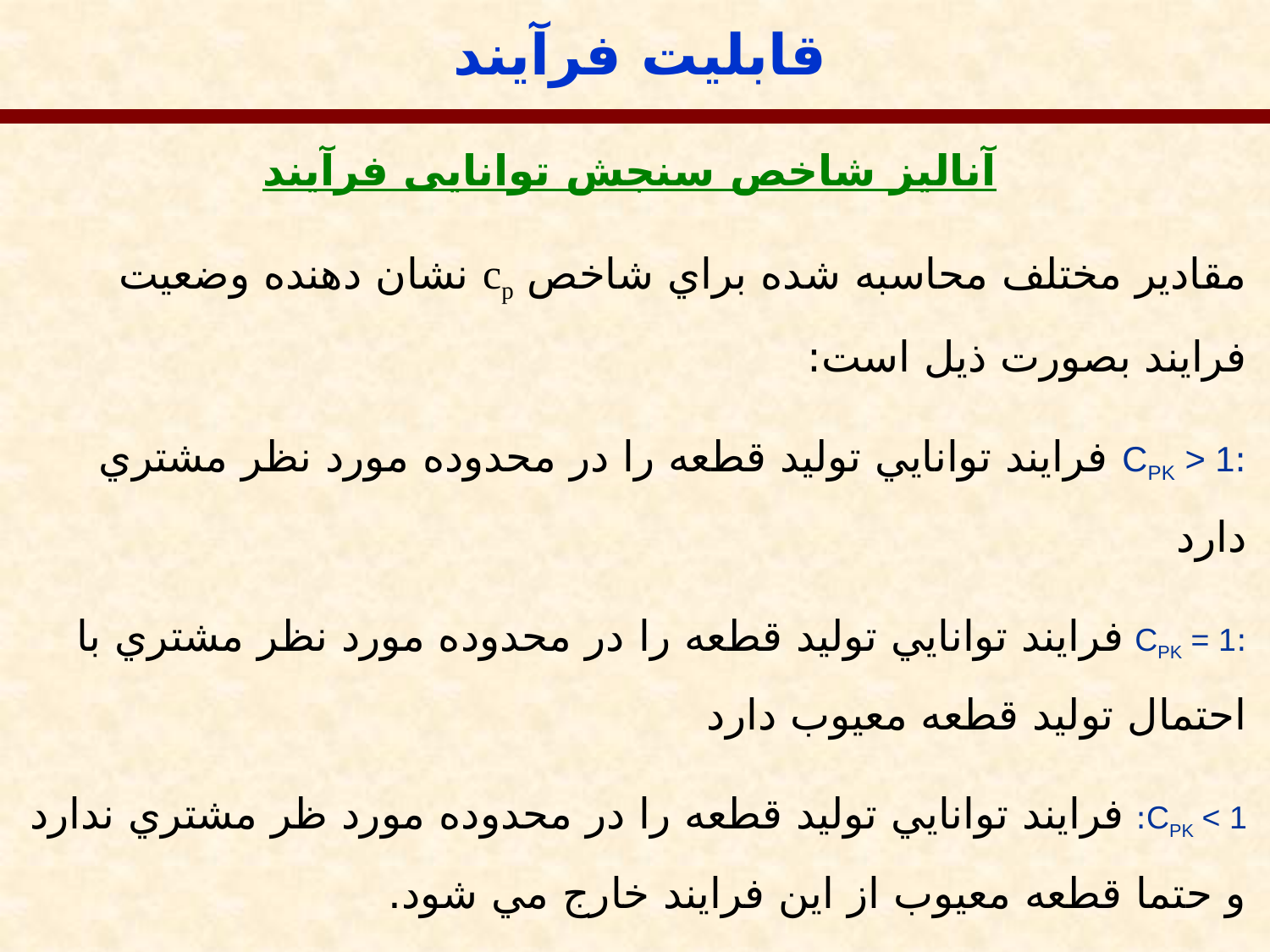

قابلیت فرآیند

آنالیز شاخص سنجش توانایی فرآیند

مقادير مختلف محاسبه شده براي شاخص cp نشان دهنده وضعيت فرايند بصورت ذيل است:
:CPK > 1 فرايند توانايي توليد قطعه را در محدوده مورد نظر مشتري دارد
:CPK = 1 فرايند توانايي توليد قطعه را در محدوده مورد نظر مشتري با احتمال توليد قطعه معيوب دارد
CPK < 1: فرايند توانايي توليد قطعه را در محدوده مورد ظر مشتري ندارد و حتما قطعه معيوب از اين فرايند خارج مي شود.
 اغلب شركتهاي بزرگ دنيا مقدار را بعنوان حداقل معيار پذيرش  مطرح مي‌كنند.
 شاخصهاي و زماني كاربرد دارند كه تولرانس مشخصه محصول بصورت دوطرفه مطرح باشد.